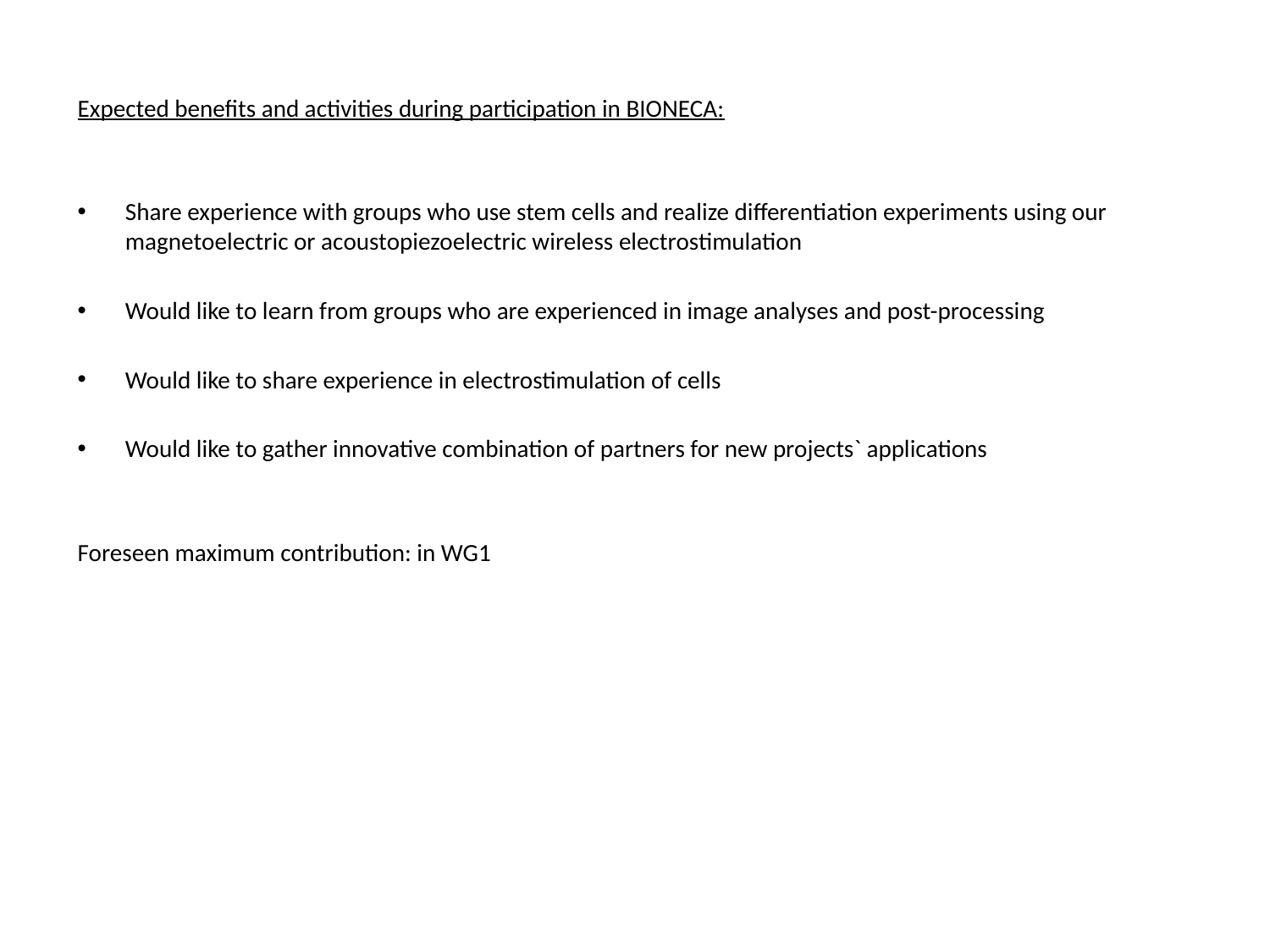

Expected benefits and activities during participation in BIONECA:

Share experience with groups who use stem cells and realize differentiation experiments using our magnetoelectric or acoustopiezoelectric wireless electrostimulation

Would like to learn from groups who are experienced in image analyses and post-processing

Would like to share experience in electrostimulation of cells

Would like to gather innovative combination of partners for new projects` applications

Foreseen maximum contribution: in WG1